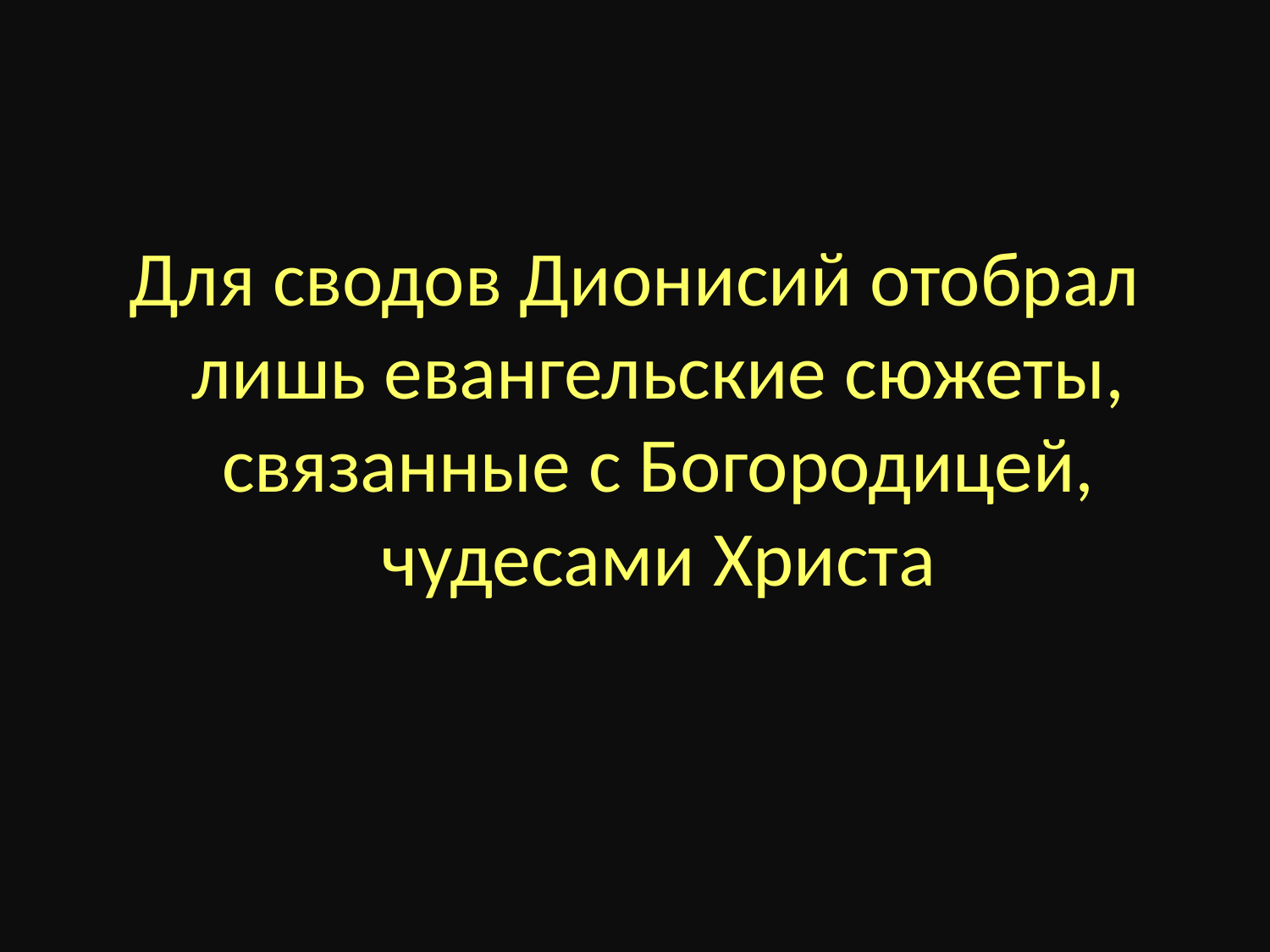

#
Для сводов Дионисий отобрал лишь евангельские сюжеты, связанные с Богородицей, чудесами Христа